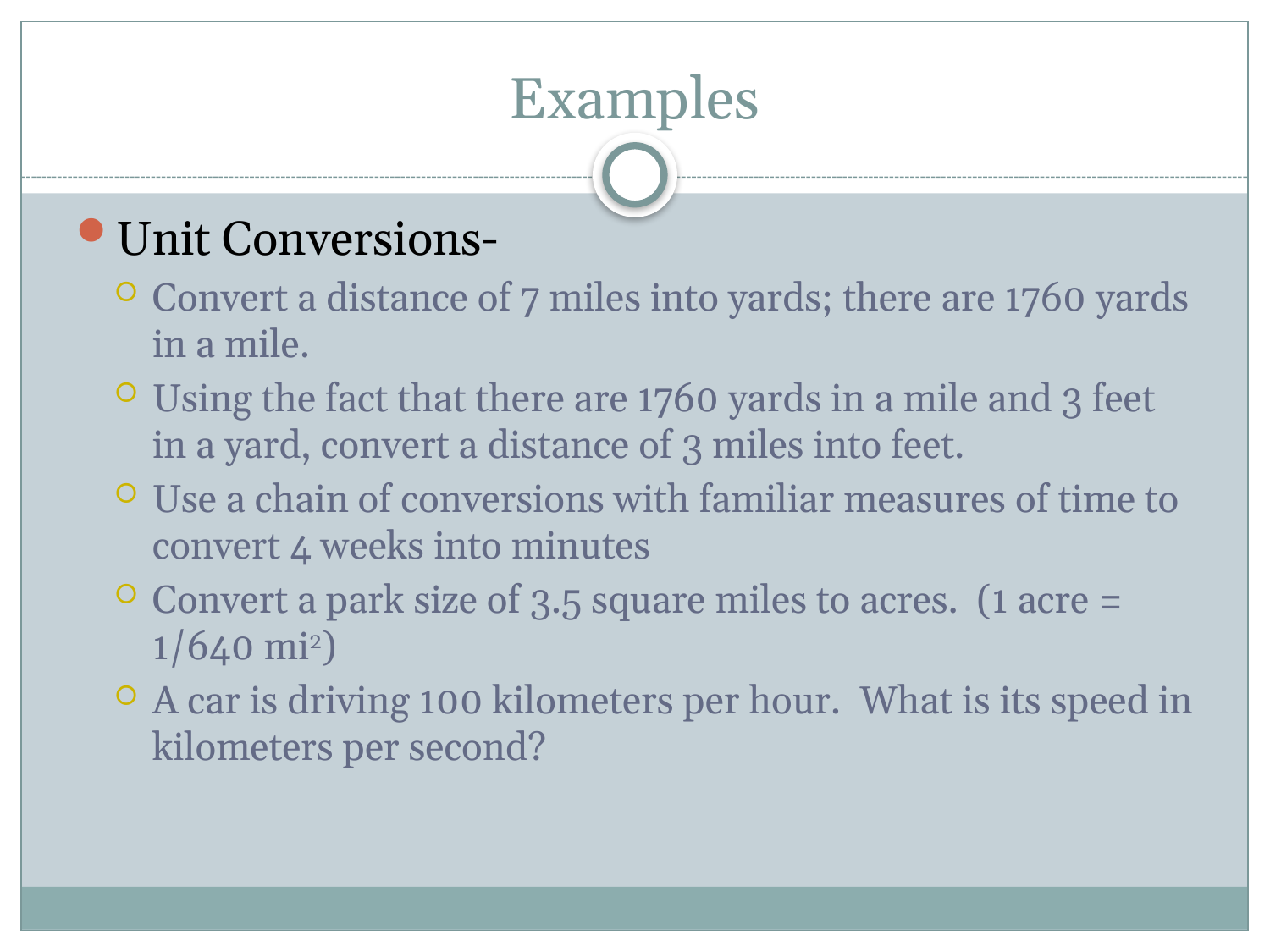

# Examples
Unit Conversions-
Convert a distance of 7 miles into yards; there are 1760 yards in a mile.
Using the fact that there are 1760 yards in a mile and 3 feet in a yard, convert a distance of 3 miles into feet.
Use a chain of conversions with familiar measures of time to convert 4 weeks into minutes
Convert a park size of 3.5 square miles to acres.  (1 acre = 1/640 mi2)
A car is driving 100 kilometers per hour.  What is its speed in kilometers per second?